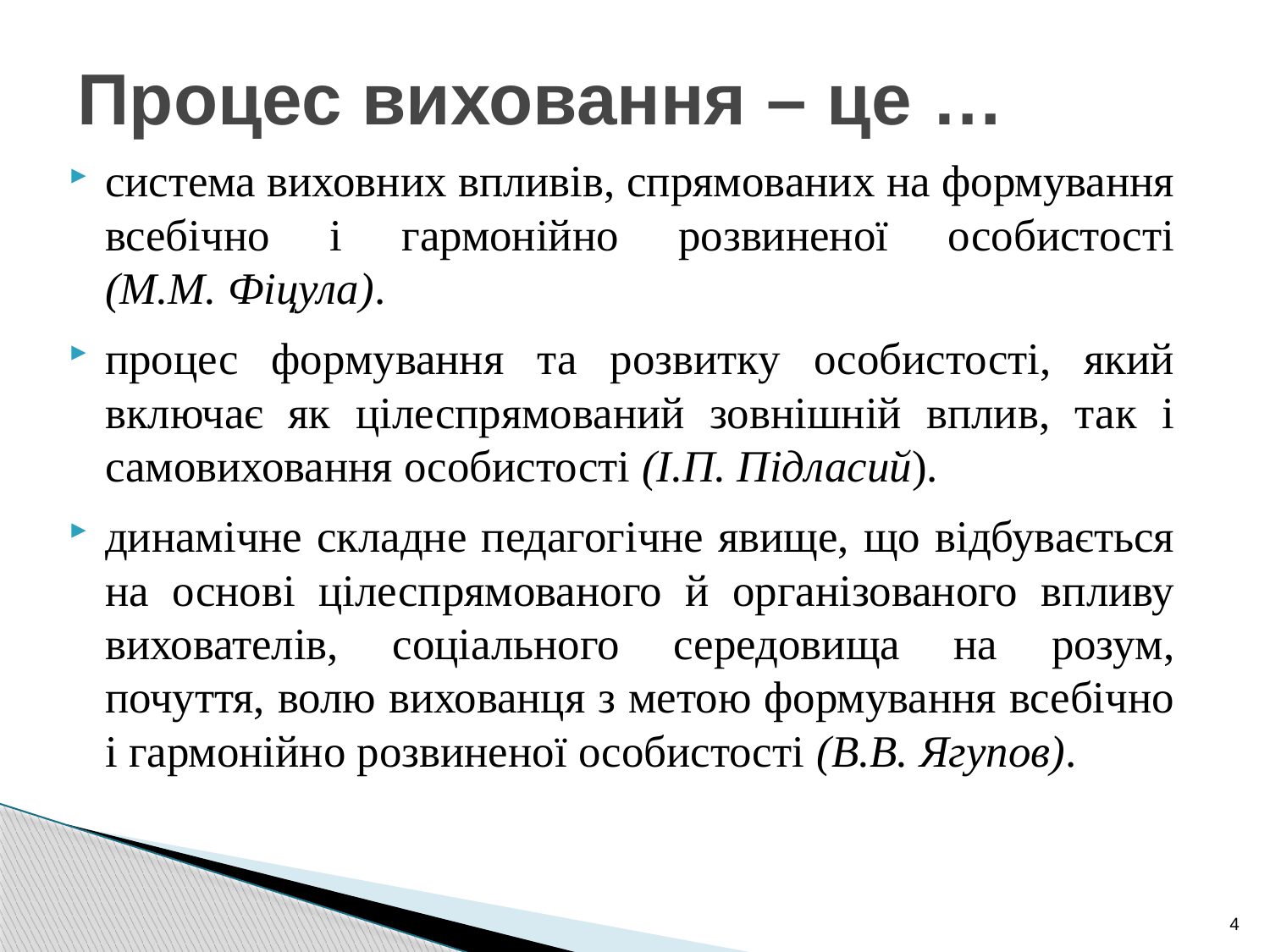

# Процес виховання – це …
система виховних впливів, спрямованих на формування всебічно і гармонійно розвиненої особистості (М.М. Фіцула).
процес формування та розвитку особистості, який включає як цілеспрямований зовнішній вплив, так і самовиховання особистості (І.П. Підласий).
динамічне складне педагогічне явище, що відбувається на основі цілеспрямованого й організованого впливу вихователів, соціального середовища на розум, почуття, волю вихованця з метою формування всебічно і гармонійно розвиненої особистості (В.В. Ягупов).

4